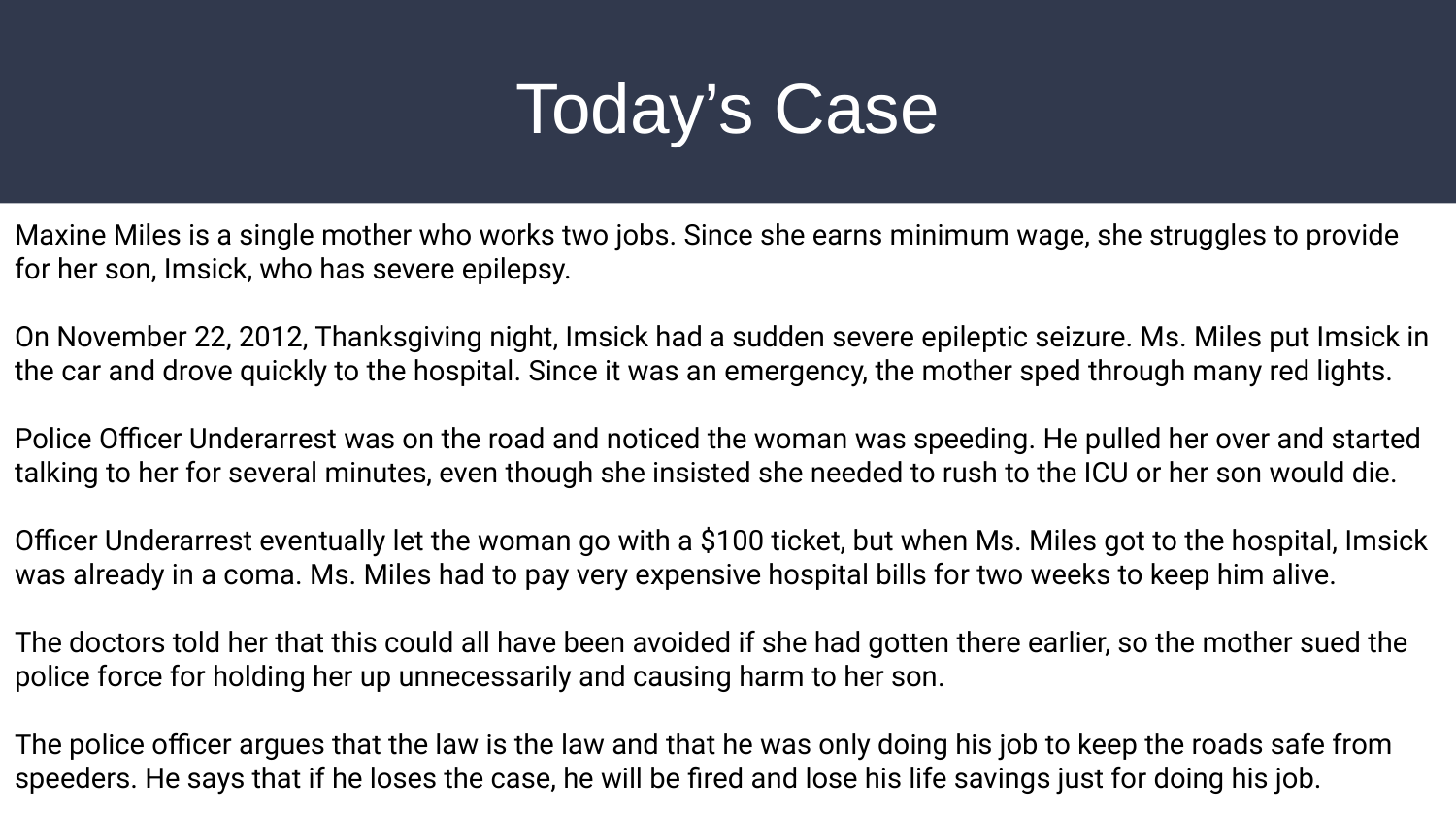

# Today’s Case
Maxine Miles is a single mother who works two jobs. Since she earns minimum wage, she struggles to provide for her son, Imsick, who has severe epilepsy.

On November 22, 2012, Thanksgiving night, Imsick had a sudden severe epileptic seizure. Ms. Miles put Imsick in the car and drove quickly to the hospital. Since it was an emergency, the mother sped through many red lights.

Police Officer Underarrest was on the road and noticed the woman was speeding. He pulled her over and started talking to her for several minutes, even though she insisted she needed to rush to the ICU or her son would die.

Officer Underarrest eventually let the woman go with a $100 ticket, but when Ms. Miles got to the hospital, Imsick was already in a coma. Ms. Miles had to pay very expensive hospital bills for two weeks to keep him alive.

The doctors told her that this could all have been avoided if she had gotten there earlier, so the mother sued the police force for holding her up unnecessarily and causing harm to her son.

The police officer argues that the law is the law and that he was only doing his job to keep the roads safe from speeders. He says that if he loses the case, he will be fired and lose his life savings just for doing his job.